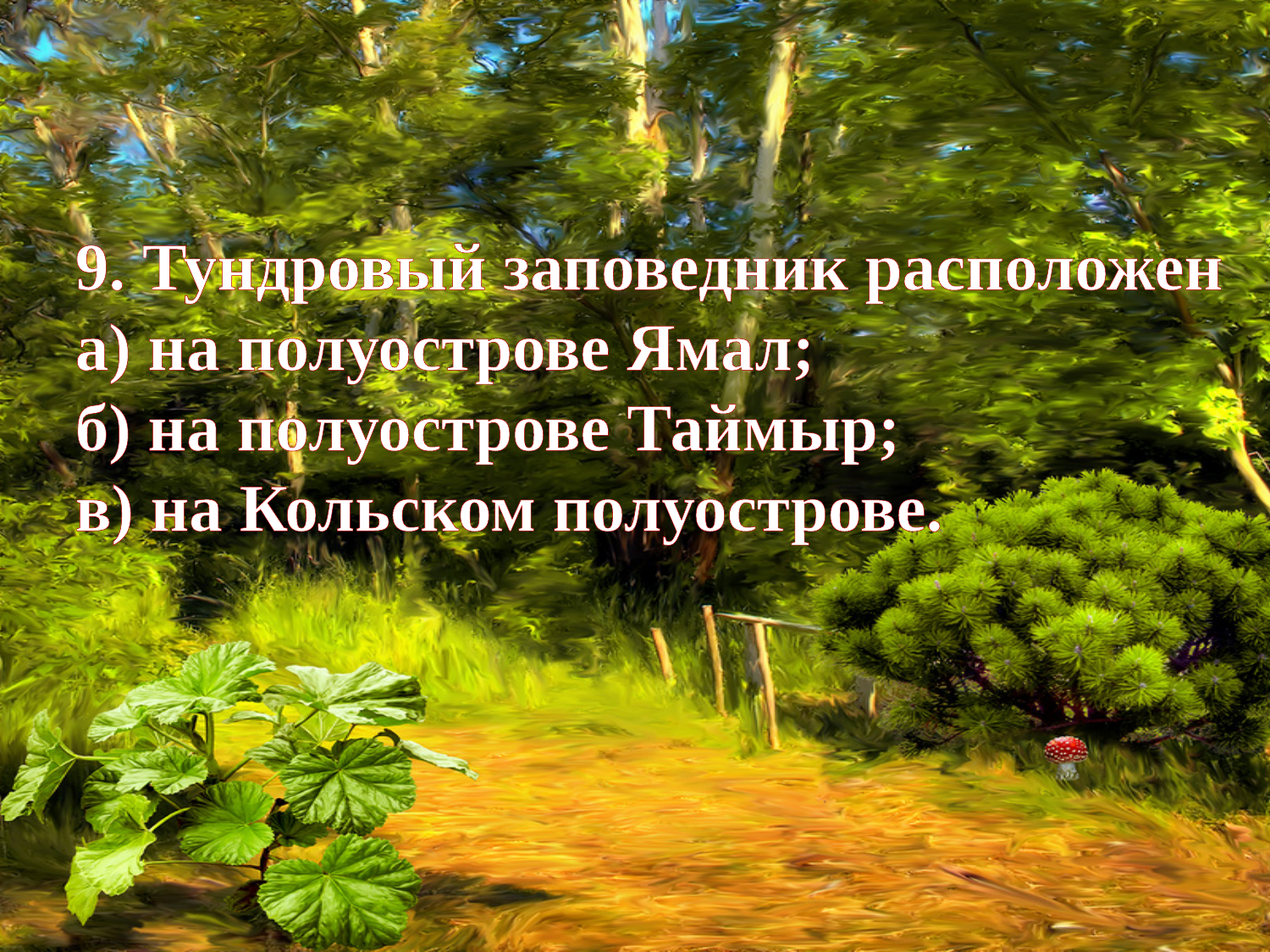

#
9. Тундровый заповедник расположен
а) на полуострове Ямал;
б) на полуострове Таймыр;
в) на Кольском полуострове.